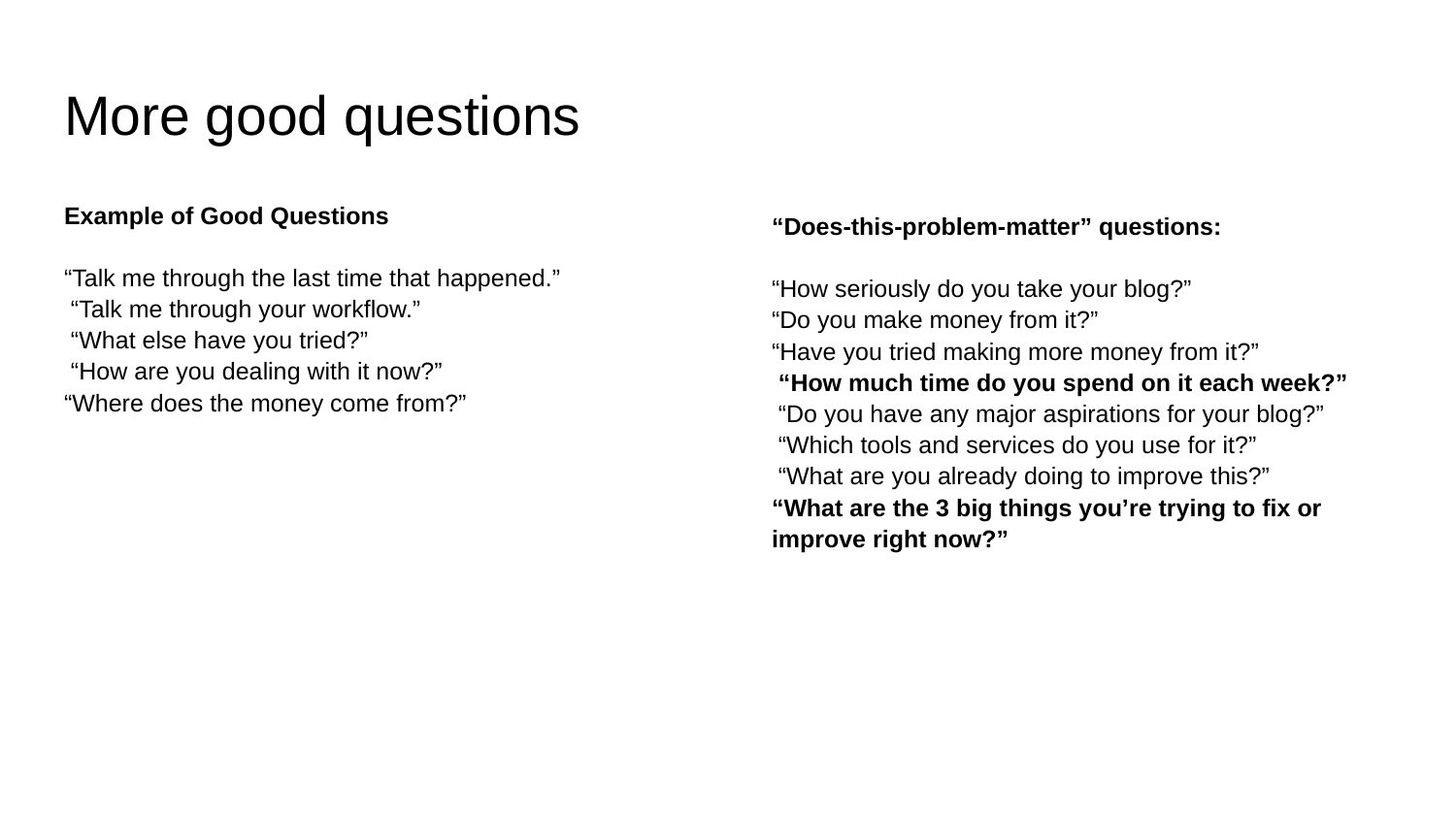

# More good questions
Example of Good Questions

“Talk me through the last time that happened.”
 “Talk me through your workflow.”
 “What else have you tried?”
 “How are you dealing with it now?”
“Where does the money come from?”

“Does-this-problem-matter” questions:

“How seriously do you take your blog?”
“Do you make money from it?”
“Have you tried making more money from it?”
 “How much time do you spend on it each week?”
 “Do you have any major aspirations for your blog?”
 “Which tools and services do you use for it?”
 “What are you already doing to improve this?”
“What are the 3 big things you’re trying to fix or improve right now?”